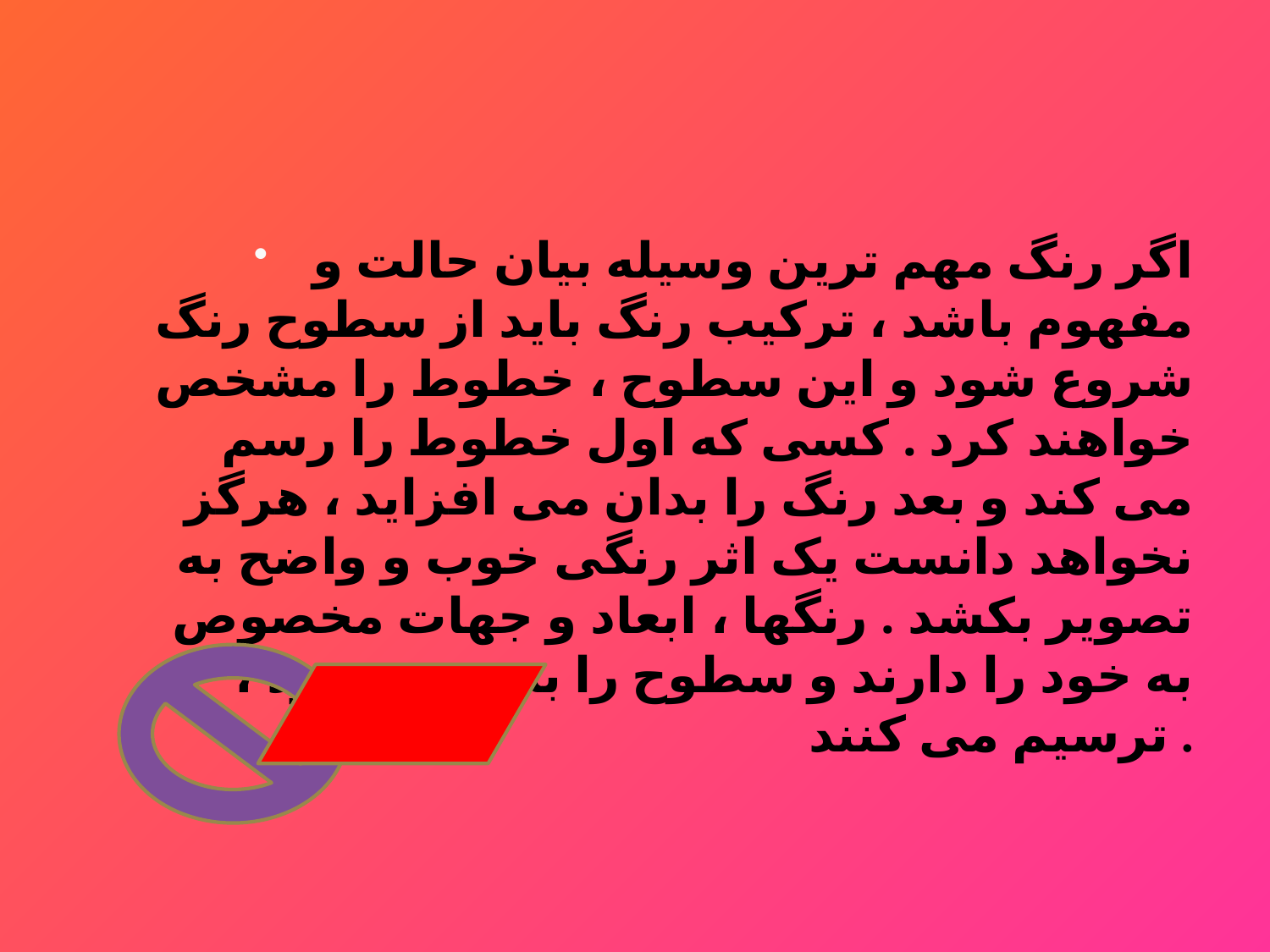

#
اگر رنگ مهم ترین وسیله بیان حالت و مفهوم باشد ، ترکیب رنگ باید از سطوح رنگ شروع شود و این سطوح ، خطوط را مشخص خواهند کرد . کسی که اول خطوط را رسم می کند و بعد رنگ را بدان می افزاید ، هرگز نخواهد دانست یک اثر رنگی خوب و واضح به تصویر بکشد . رنگها ، ابعاد و جهات مخصوص به خود را دارند و سطوح را به شیوه خود ، ترسیم می کنند .